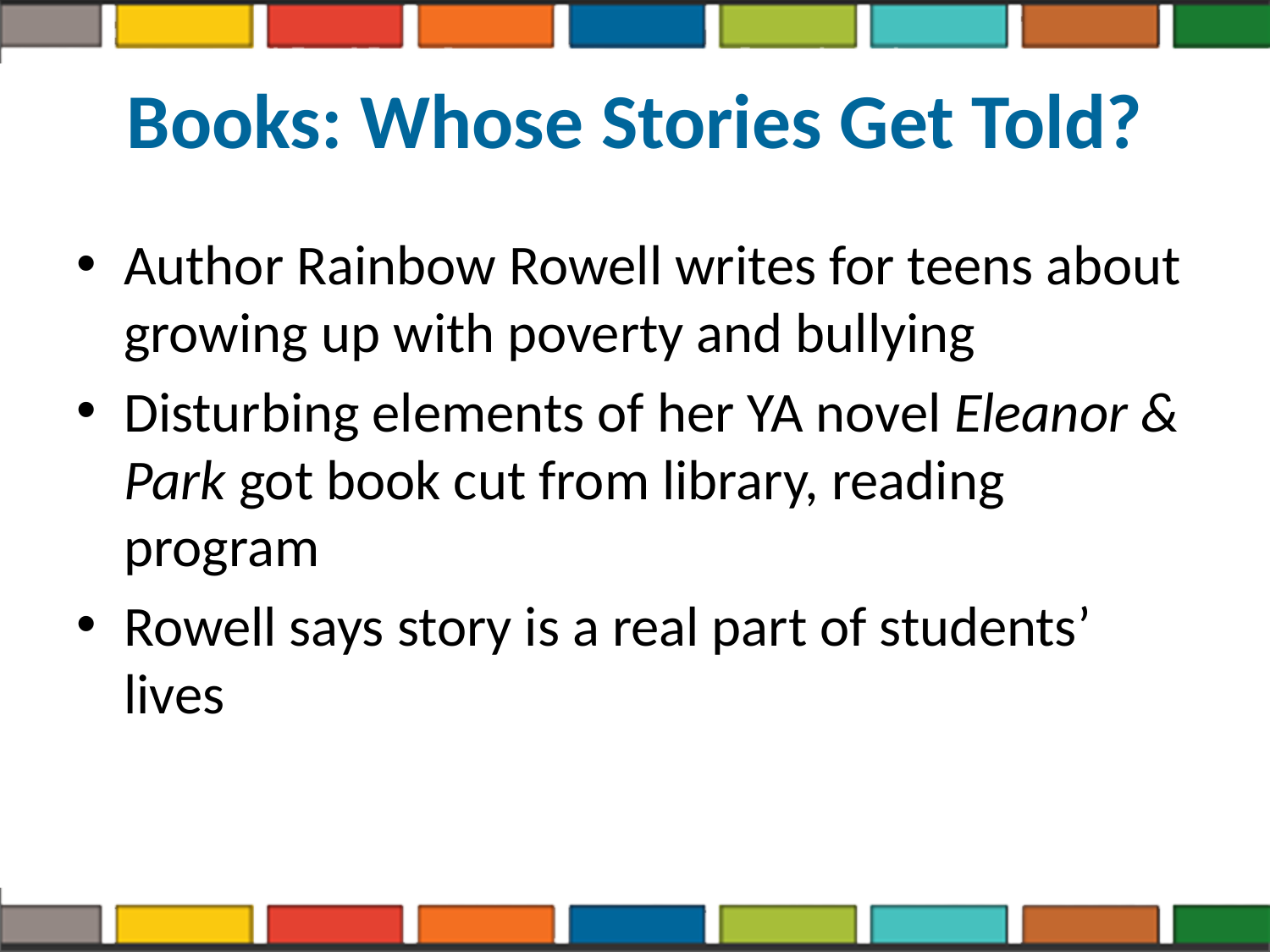

# Books: Whose Stories Get Told?
Author Rainbow Rowell writes for teens about growing up with poverty and bullying
Disturbing elements of her YA novel Eleanor & Park got book cut from library, reading program
Rowell says story is a real part of students’ lives